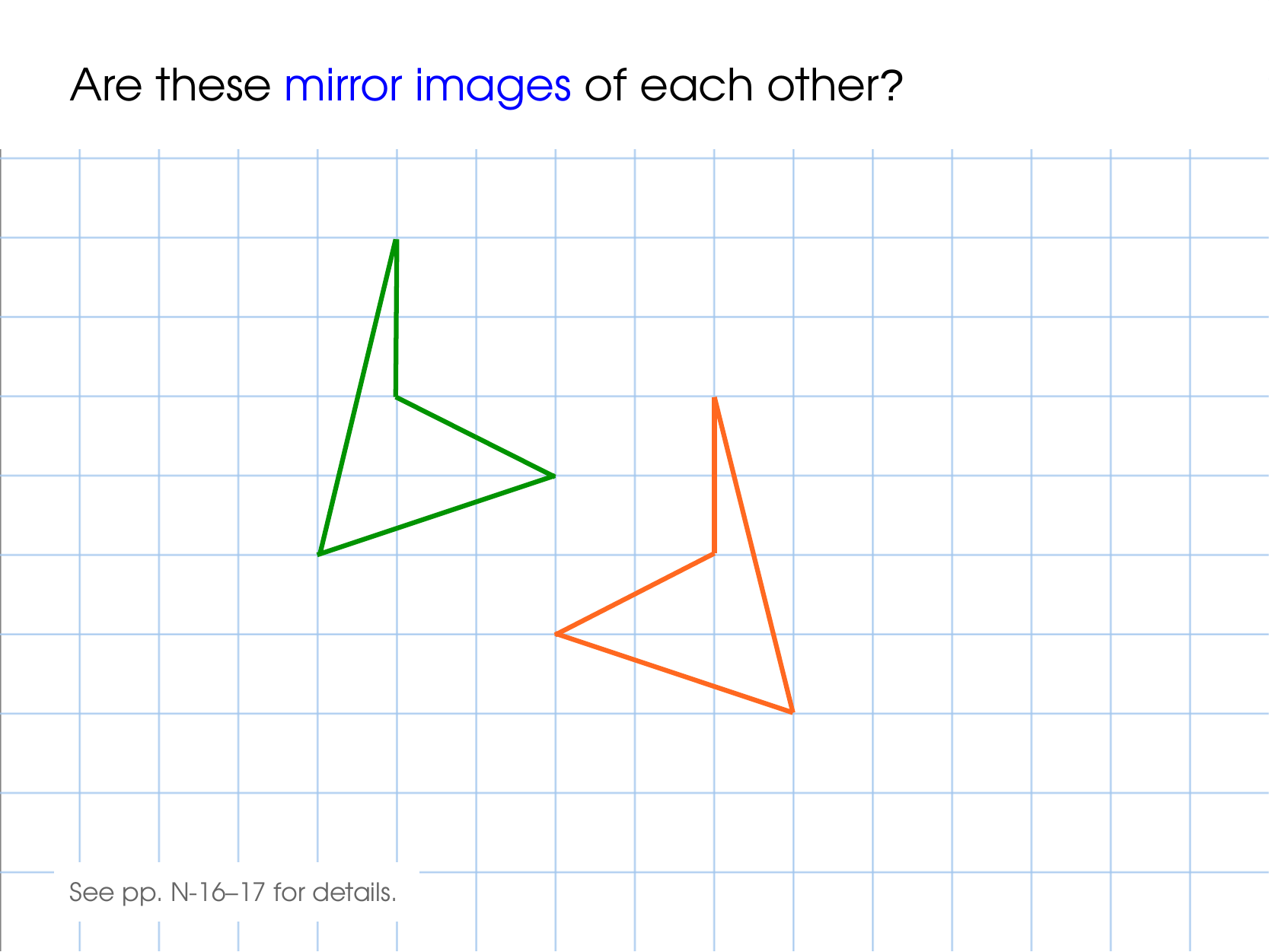

Are these mirror images of each other?

See pp. N-16–17 for details.